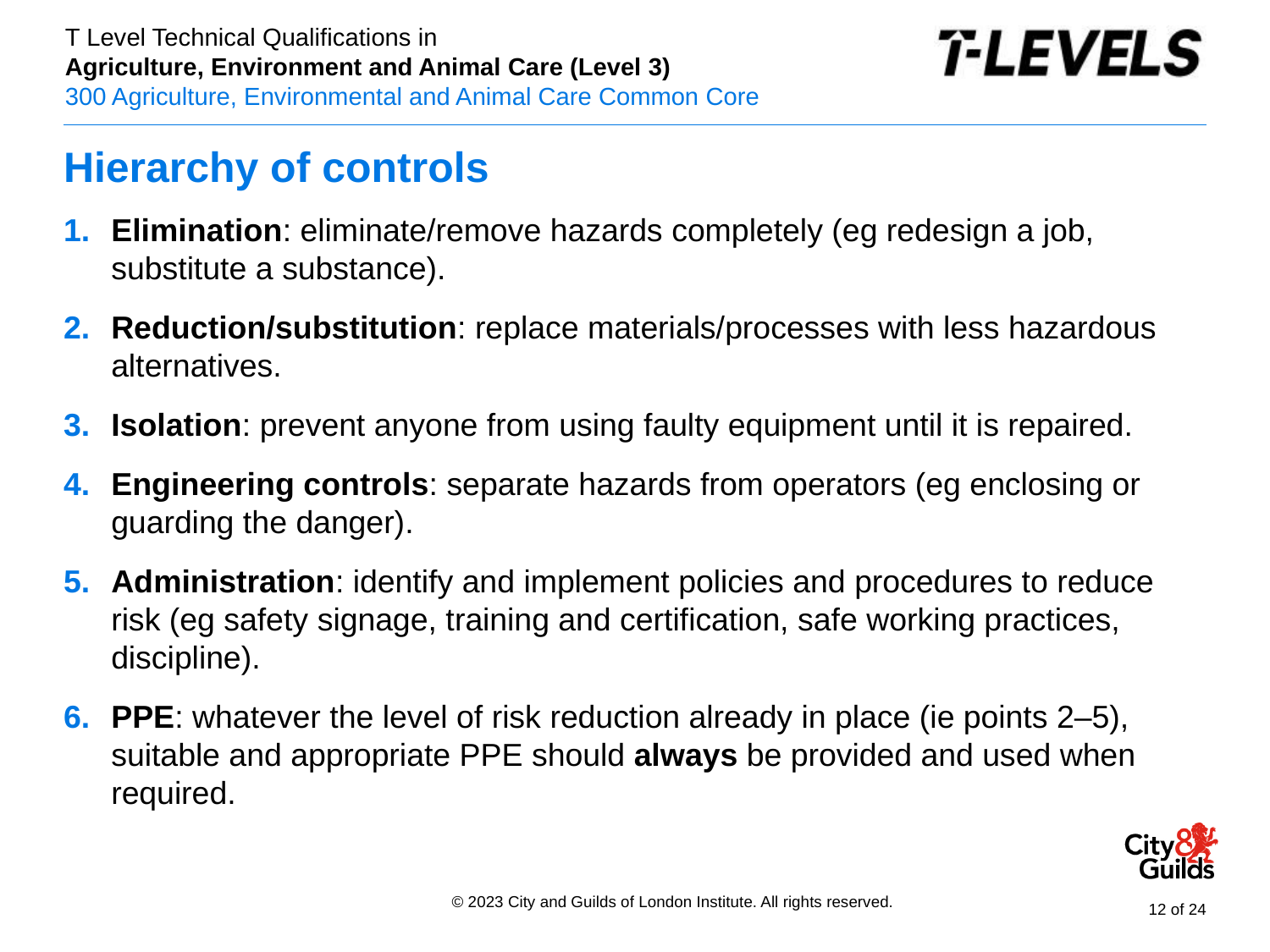

# Hierarchy of controls
Elimination: eliminate/remove hazards completely (eg redesign a job, substitute a substance).
Reduction/substitution: replace materials/processes with less hazardous alternatives.
Isolation: prevent anyone from using faulty equipment until it is repaired.
Engineering controls: separate hazards from operators (eg enclosing or guarding the danger).
Administration: identify and implement policies and procedures to reduce risk (eg safety signage, training and certification, safe working practices, discipline).
PPE: whatever the level of risk reduction already in place (ie points 2–5), suitable and appropriate PPE should always be provided and used when required.